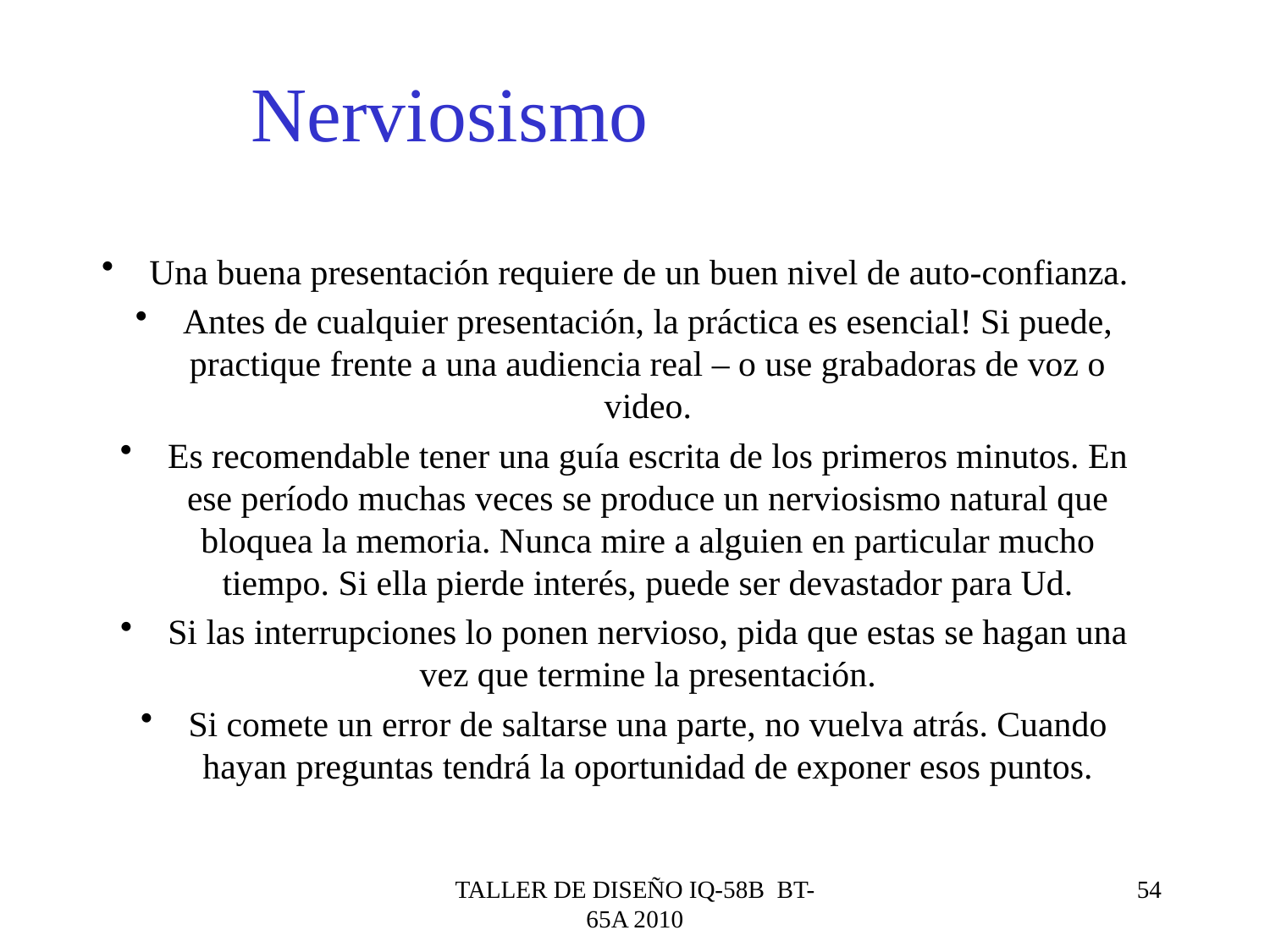

Nerviosismo
Una buena presentación requiere de un buen nivel de auto-confianza.
Antes de cualquier presentación, la práctica es esencial! Si puede, practique frente a una audiencia real – o use grabadoras de voz o video.
Es recomendable tener una guía escrita de los primeros minutos. En ese período muchas veces se produce un nerviosismo natural que bloquea la memoria. Nunca mire a alguien en particular mucho tiempo. Si ella pierde interés, puede ser devastador para Ud.
Si las interrupciones lo ponen nervioso, pida que estas se hagan una vez que termine la presentación.
Si comete un error de saltarse una parte, no vuelva atrás. Cuando hayan preguntas tendrá la oportunidad de exponer esos puntos.

TALLER DE DISEÑO IQ-58B  BT-65A 2010
54